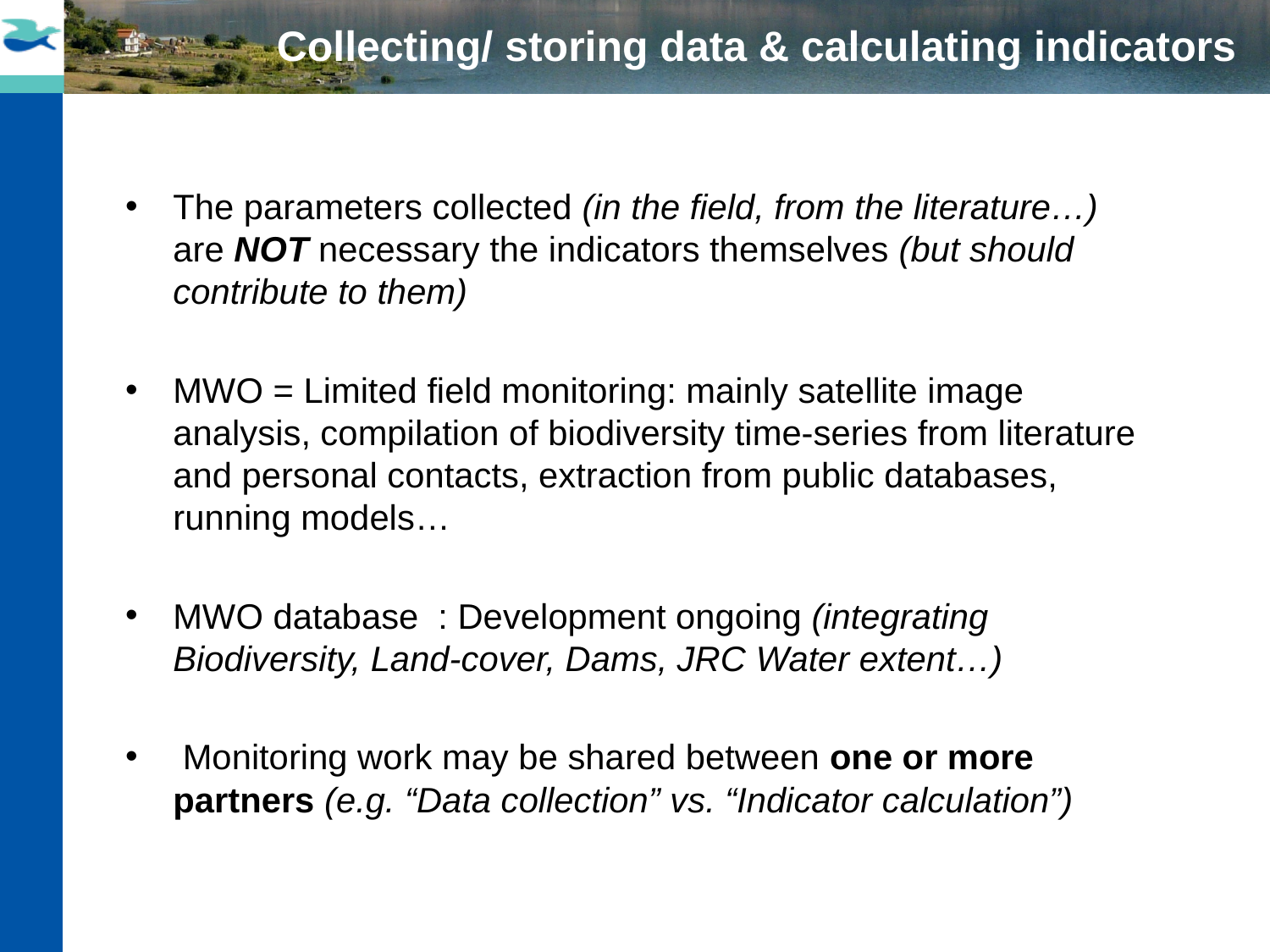

# Collecting/ storing data & calculating indicators

The parameters collected (in the field, from the literature…)  are NOT necessary the indicators themselves (but should contribute to them)

MWO = Limited field monitoring: mainly satellite image analysis, compilation of biodiversity time-series from literature and personal contacts, extraction from public databases, running models…

MWO database  : Development ongoing (integrating Biodiversity, Land-cover, Dams, JRC Water extent…)

 Monitoring work may be shared between one or more partners (e.g. “Data collection” vs. “Indicator calculation”)